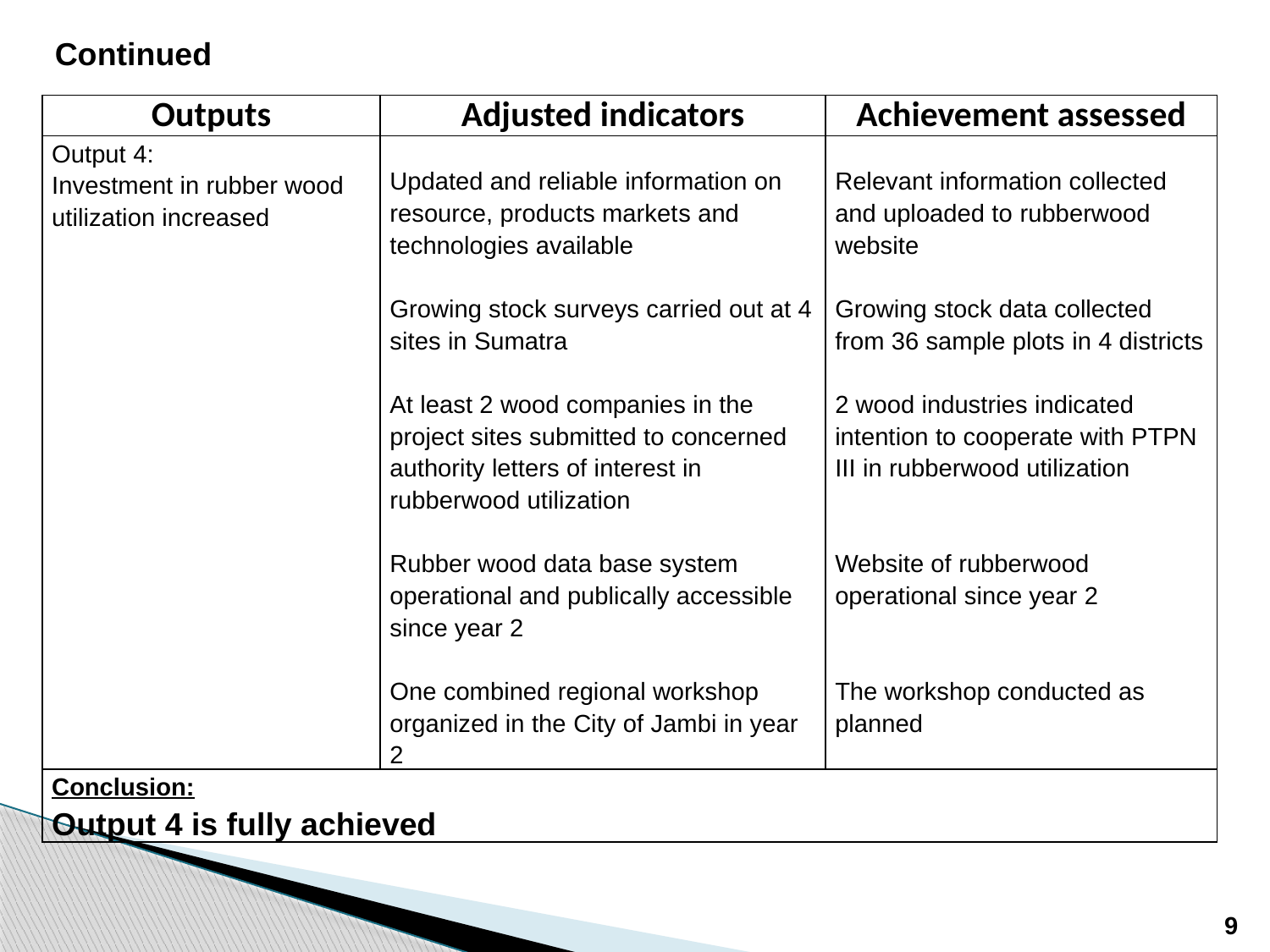

Continued
| Outputs | Adjusted indicators | Achievement assessed |
| --- | --- | --- |
| Output 4: Investment in rubber wood utilization increased | Updated and reliable information on resource, products markets and technologies available Growing stock surveys carried out at 4 sites in Sumatra At least 2 wood companies in the project sites submitted to concerned authority letters of interest in rubberwood utilization Rubber wood data base system operational and publically accessible since year 2 One combined regional workshop organized in the City of Jambi in year 2 | Relevant information collected and uploaded to rubberwood website Growing stock data collected from 36 sample plots in 4 districts 2 wood industries indicated intention to cooperate with PTPN III in rubberwood utilization Website of rubberwood operational since year 2 The workshop conducted as planned |
| Conclusion: Output 4 is fully achieved |  |  |
9